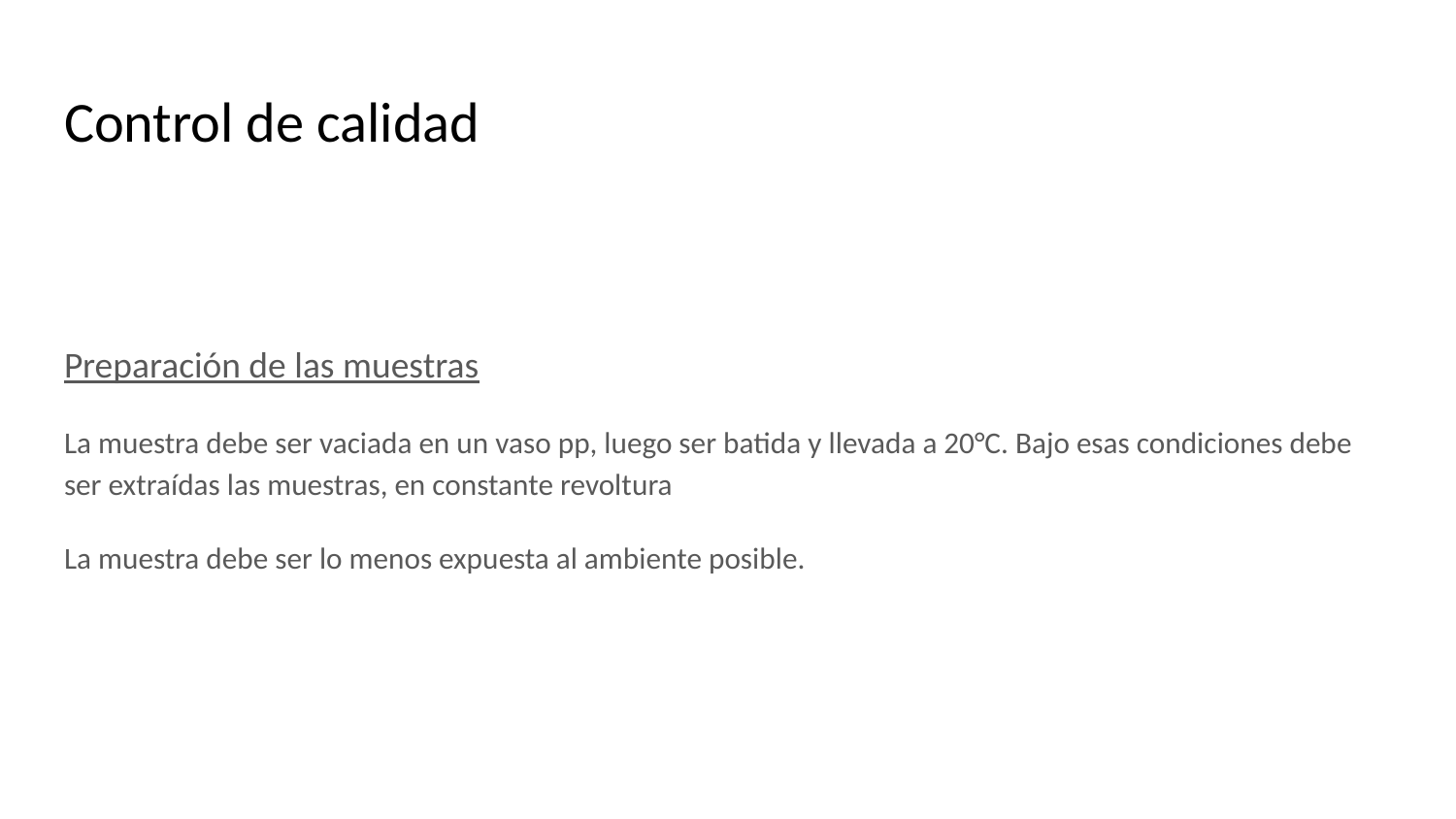

# Control de calidad
Preparación de las muestras
La muestra debe ser vaciada en un vaso pp, luego ser batida y llevada a 20°C. Bajo esas condiciones debe ser extraídas las muestras, en constante revoltura
La muestra debe ser lo menos expuesta al ambiente posible.